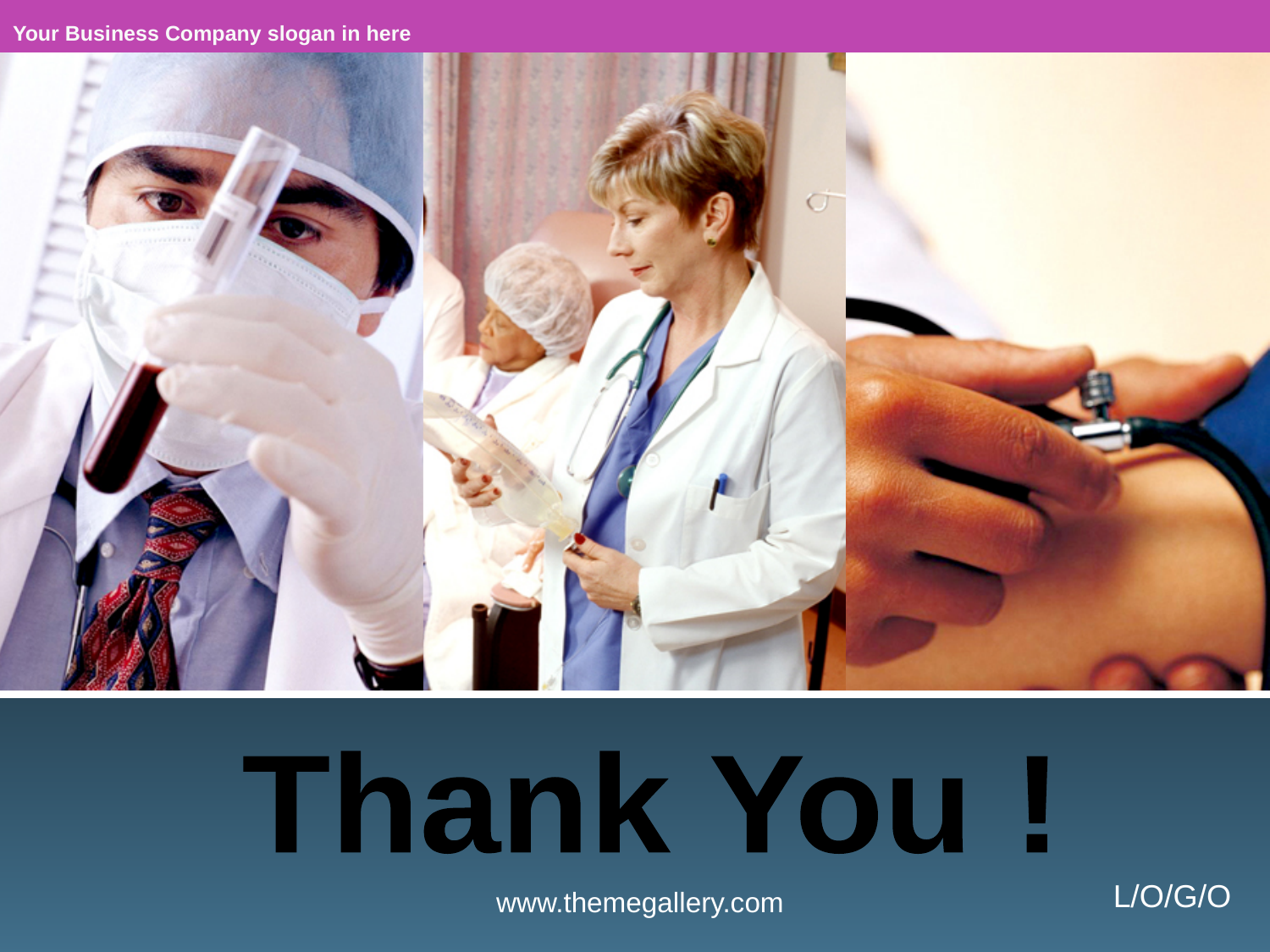

Your Business Company slogan in here
Thank You !
www.themegallery.com